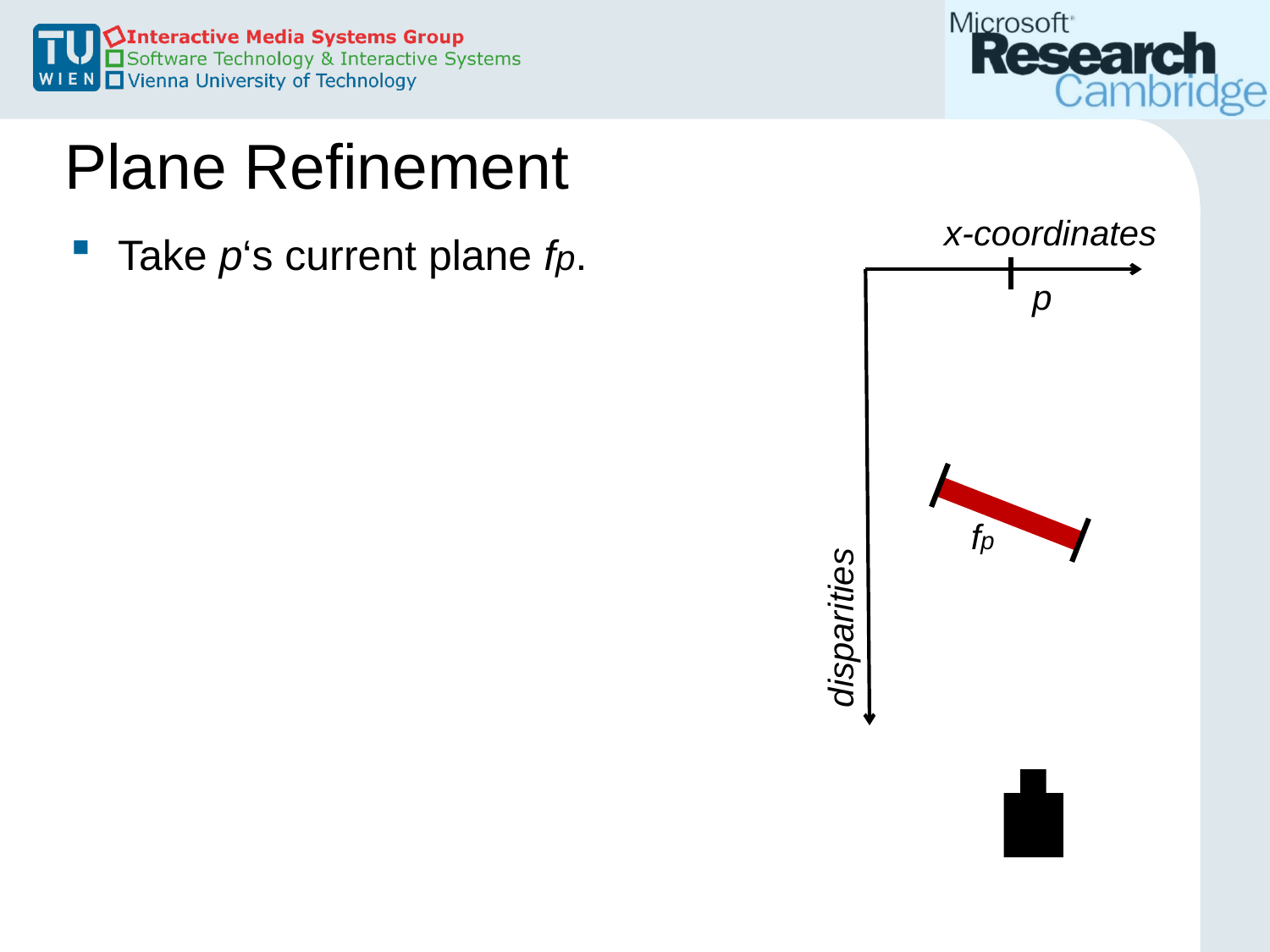

# Plane Refinement
x-coordinates
Take p‘s current plane fp.
p
fp
disparities